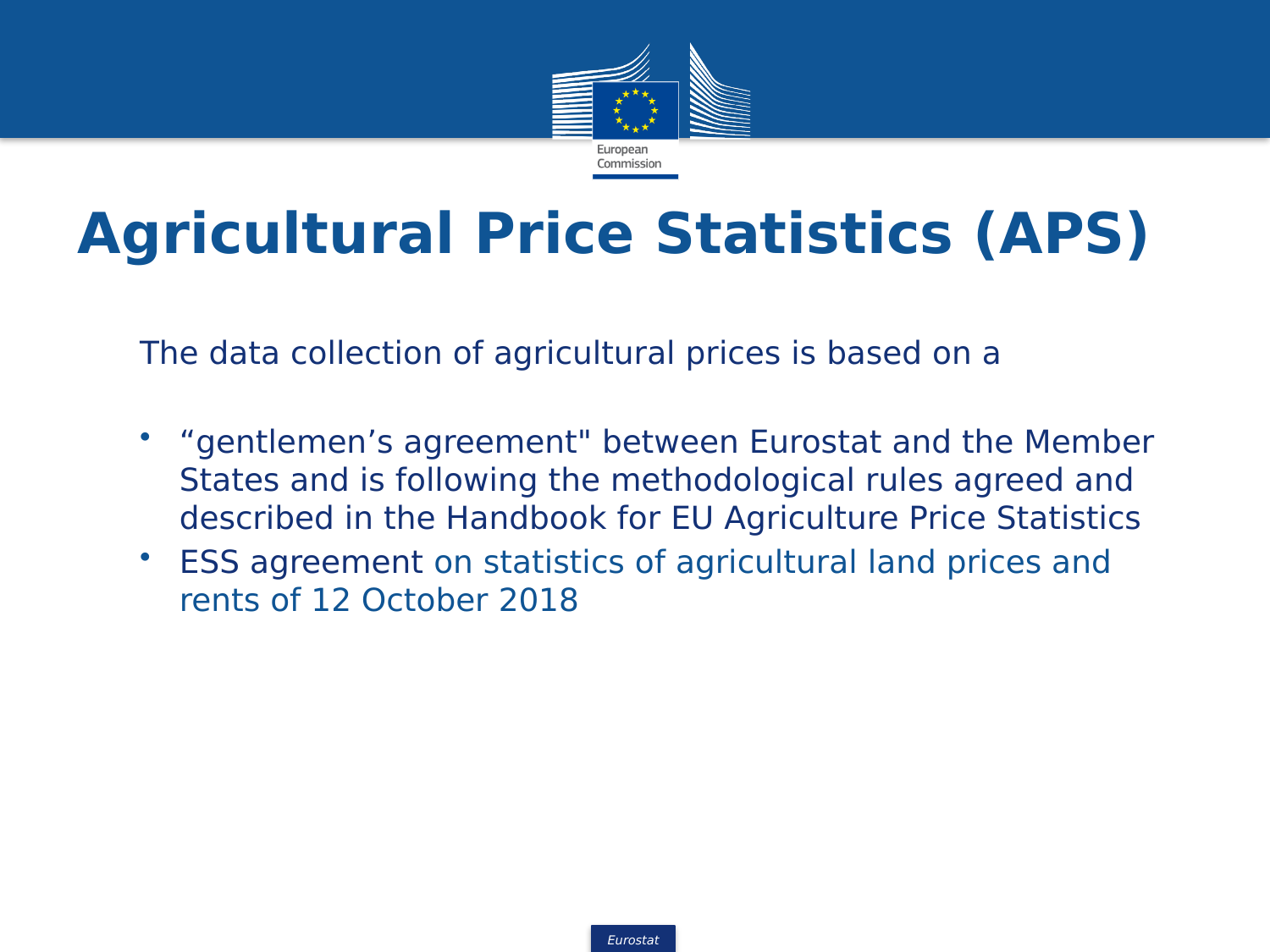

# Agricultural Price Statistics (APS)
The data collection of agricultural prices is based on a

“gentlemen’s agreement" between Eurostat and the Member States and is following the methodological rules agreed and described in the Handbook for EU Agriculture Price Statistics
ESS agreement on statistics of agricultural land prices and rents of 12 October 2018